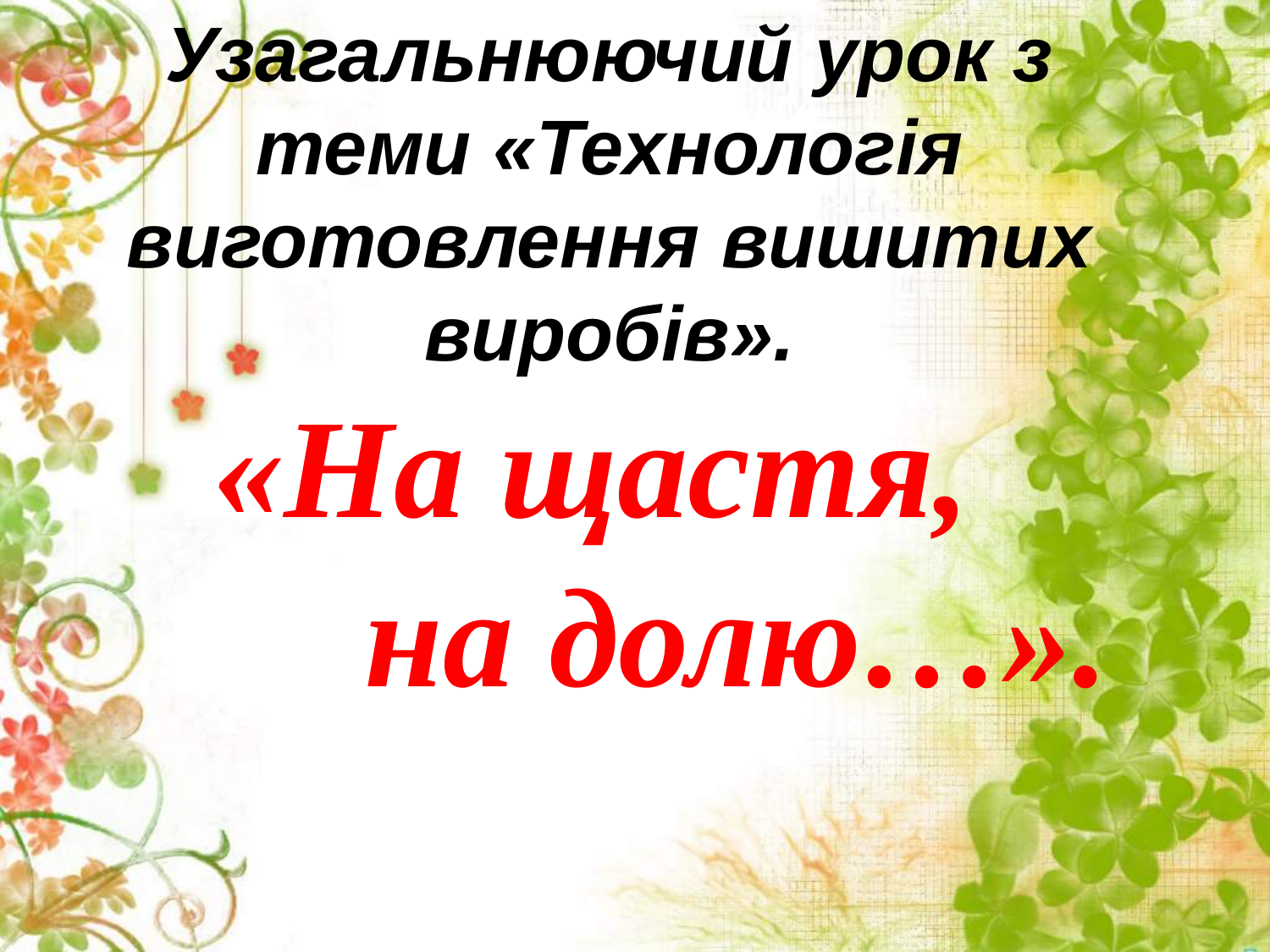

# Узагальнюючий урок з теми «Технологія виготовлення вишитих виробів». «На щастя, на долю…».